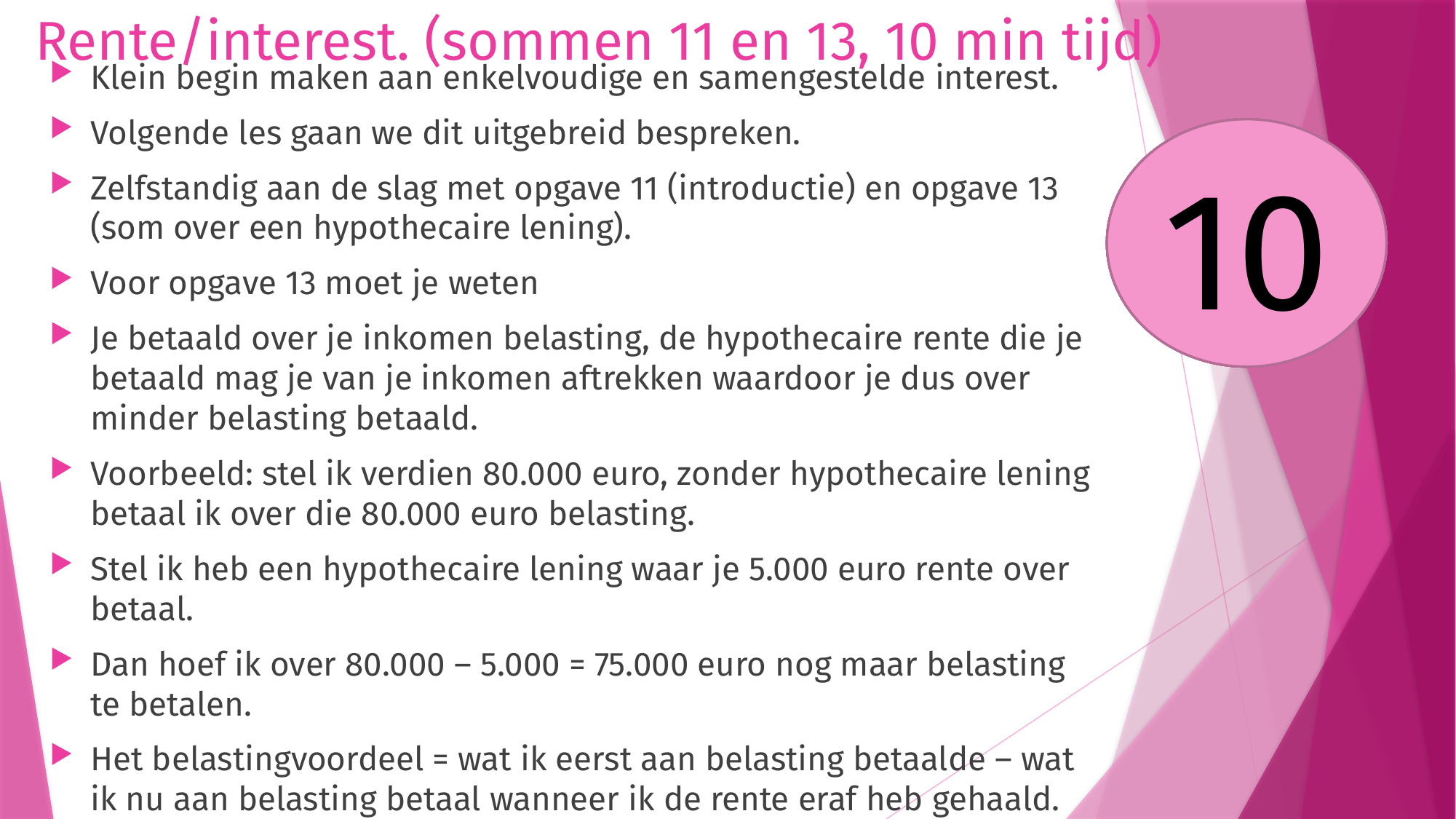

# Rente/interest. (sommen 11 en 13, 10 min tijd)
Klein begin maken aan enkelvoudige en samengestelde interest.
Volgende les gaan we dit uitgebreid bespreken.
Zelfstandig aan de slag met opgave 11 (introductie) en opgave 13 (som over een hypothecaire lening).
Voor opgave 13 moet je weten
Je betaald over je inkomen belasting, de hypothecaire rente die je betaald mag je van je inkomen aftrekken waardoor je dus over minder belasting betaald.
Voorbeeld: stel ik verdien 80.000 euro, zonder hypothecaire lening betaal ik over die 80.000 euro belasting.
Stel ik heb een hypothecaire lening waar je 5.000 euro rente over betaal.
Dan hoef ik over 80.000 – 5.000 = 75.000 euro nog maar belasting te betalen.
Het belastingvoordeel = wat ik eerst aan belasting betaalde – wat ik nu aan belasting betaal wanneer ik de rente eraf heb gehaald.

10
8
9
5
6
7
4
3
1
2